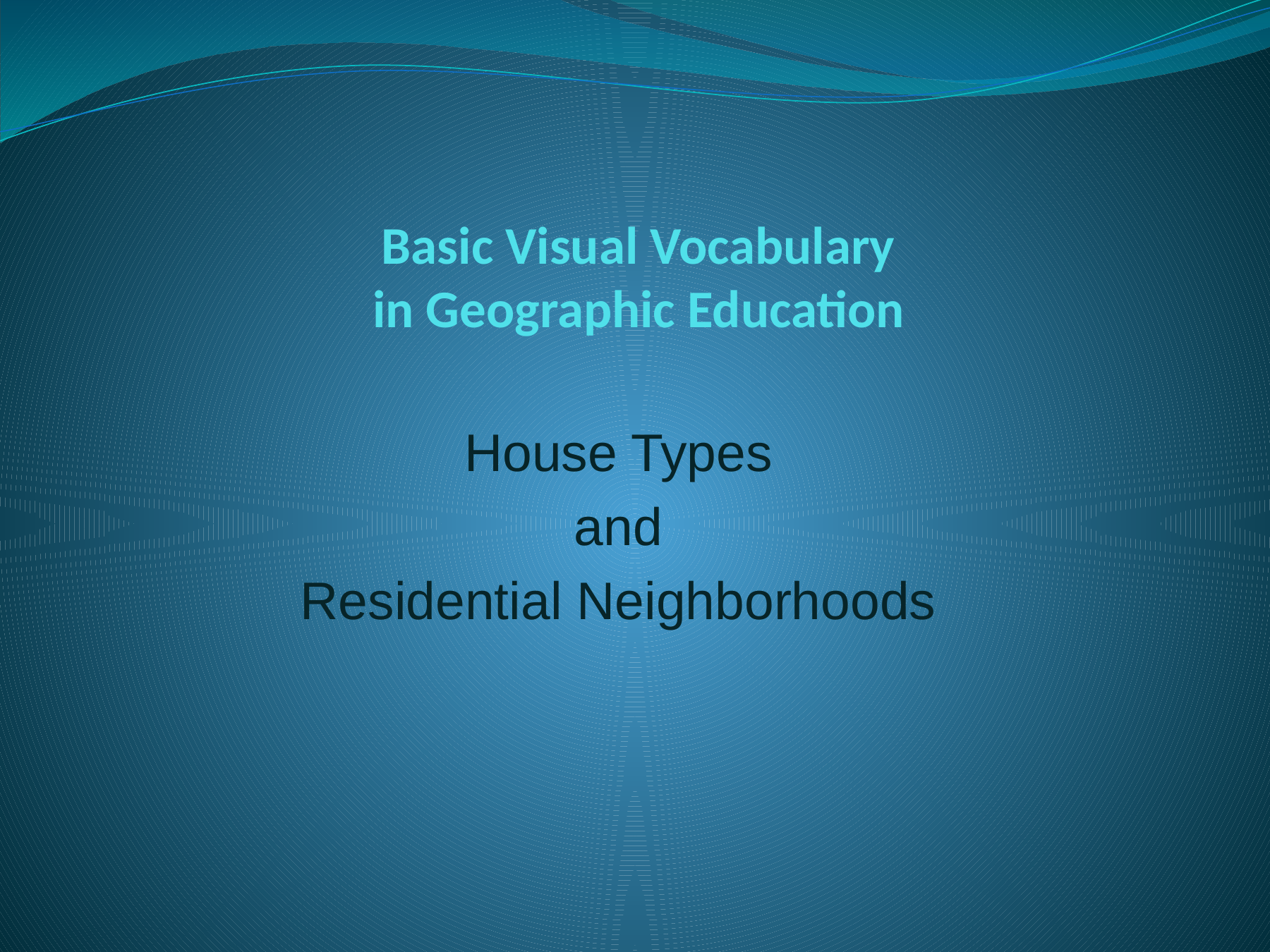

# Basic Visual Vocabulary in Geographic Education
House Types
and
Residential Neighborhoods